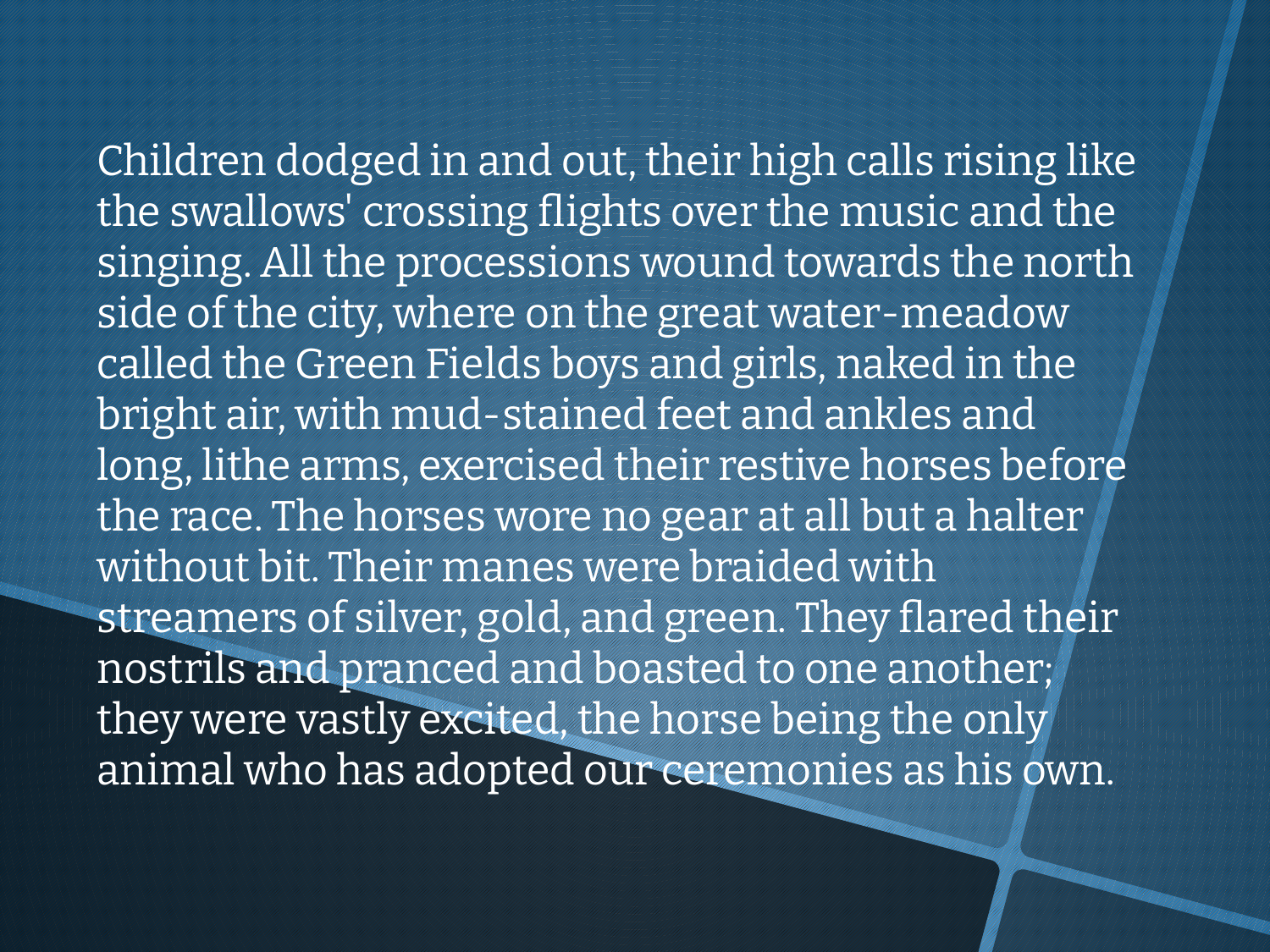

Children dodged in and out, their high calls rising like the swallows' crossing flights over the music and the singing. All the processions wound towards the north side of the city, where on the great water-meadow called the Green Fields boys and girls, naked in the bright air, with mud-stained feet and ankles and long, lithe arms, exercised their restive horses before the race. The horses wore no gear at all but a halter without bit. Their manes were braided with streamers of silver, gold, and green. They flared their nostrils and pranced and boasted to one another; they were vastly excited, the horse being the only animal who has adopted our ceremonies as his own.